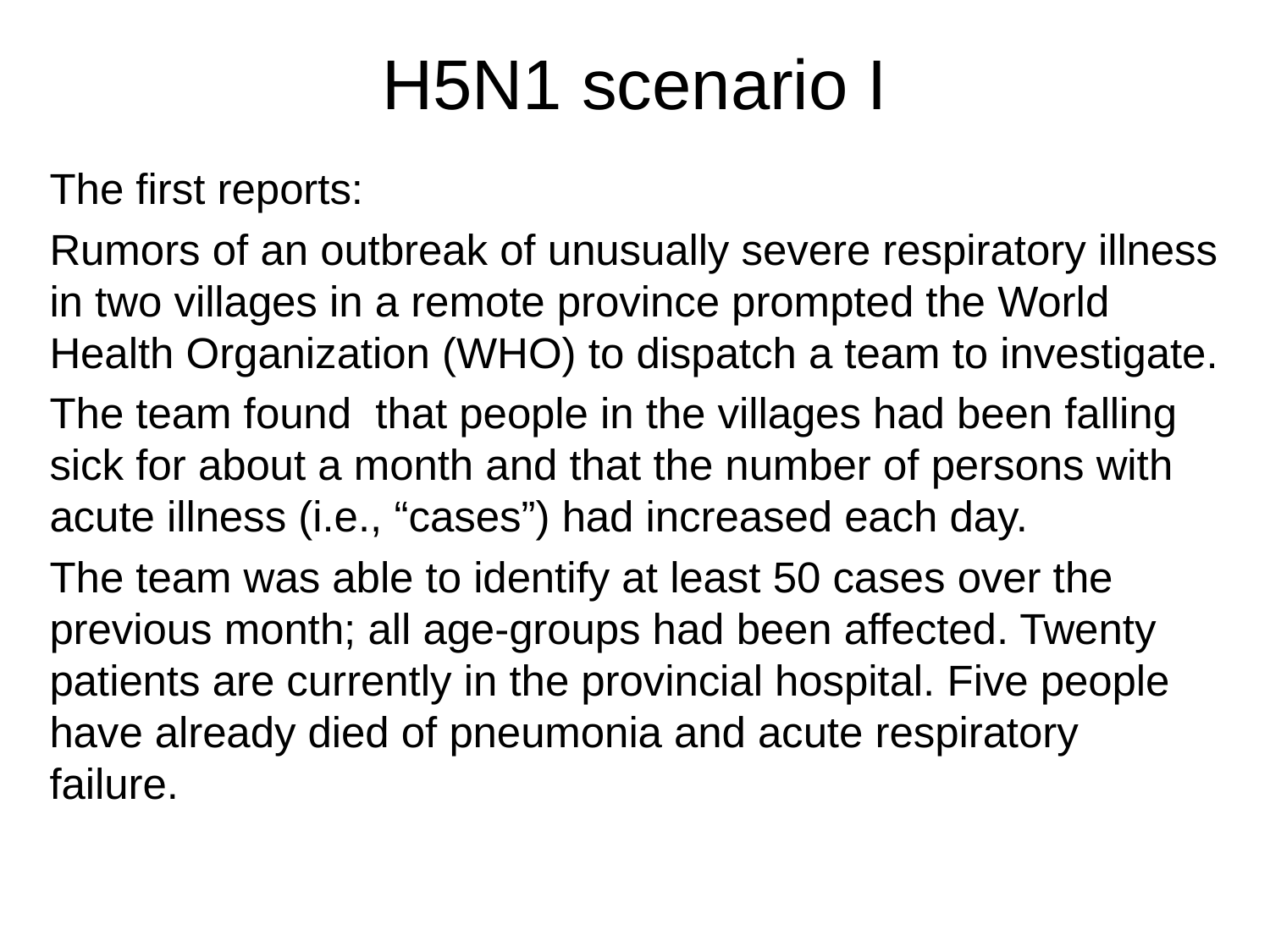

# H5N1 scenario I
The first reports:
Rumors of an outbreak of unusually severe respiratory illness in two villages in a remote province prompted the World Health Organization (WHO) to dispatch a team to investigate.
The team found  that people in the villages had been falling sick for about a month and that the number of persons with acute illness (i.e., “cases”) had increased each day.
The team was able to identify at least 50 cases over the previous month; all age-groups had been affected. Twenty patients are currently in the provincial hospital. Five people have already died of pneumonia and acute respiratory failure.